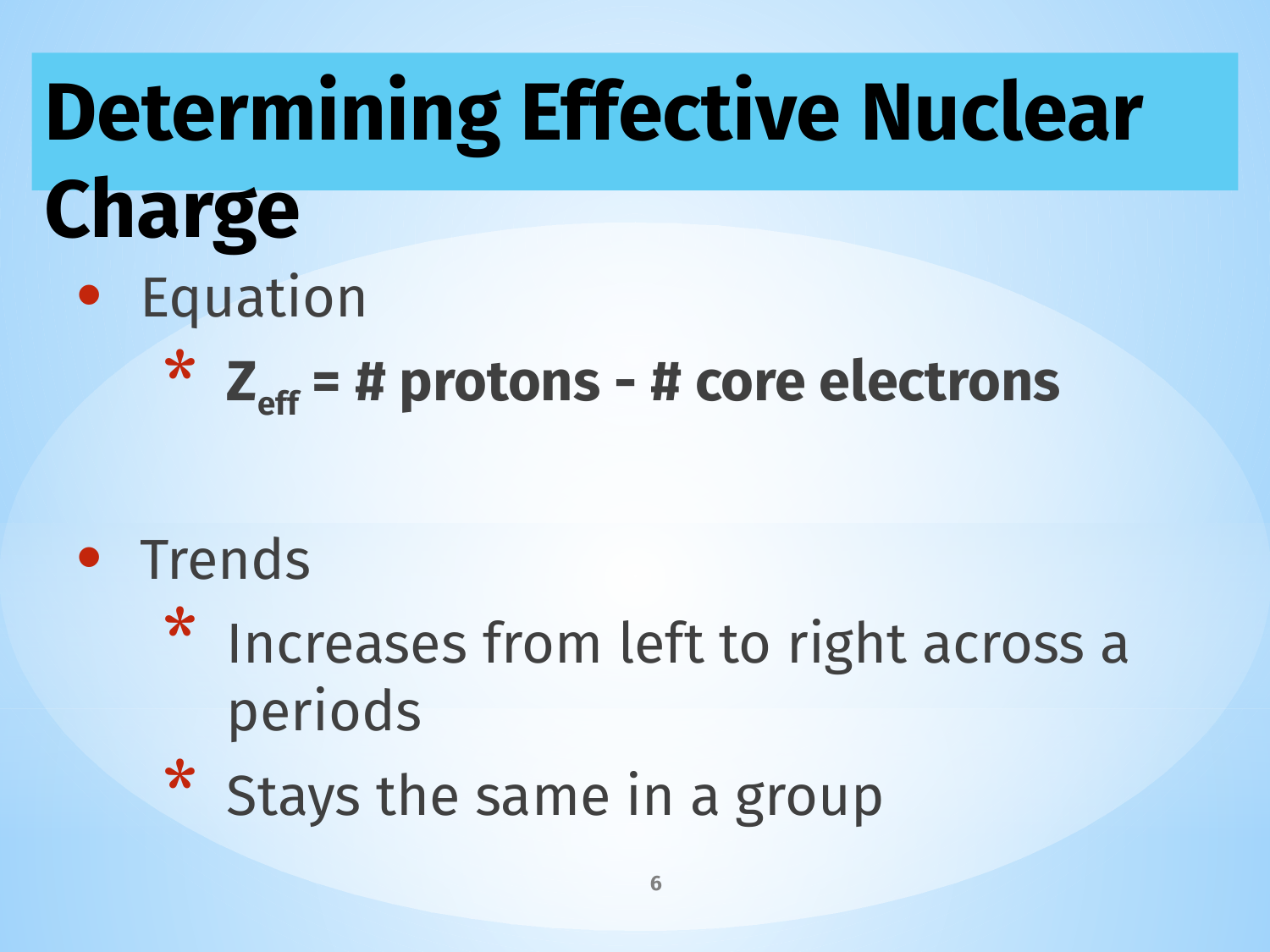

# Determining Effective Nuclear Charge
Equation
Zeff = # protons - # core electrons

Trends
Increases from left to right across a periods
Stays the same in a group
6